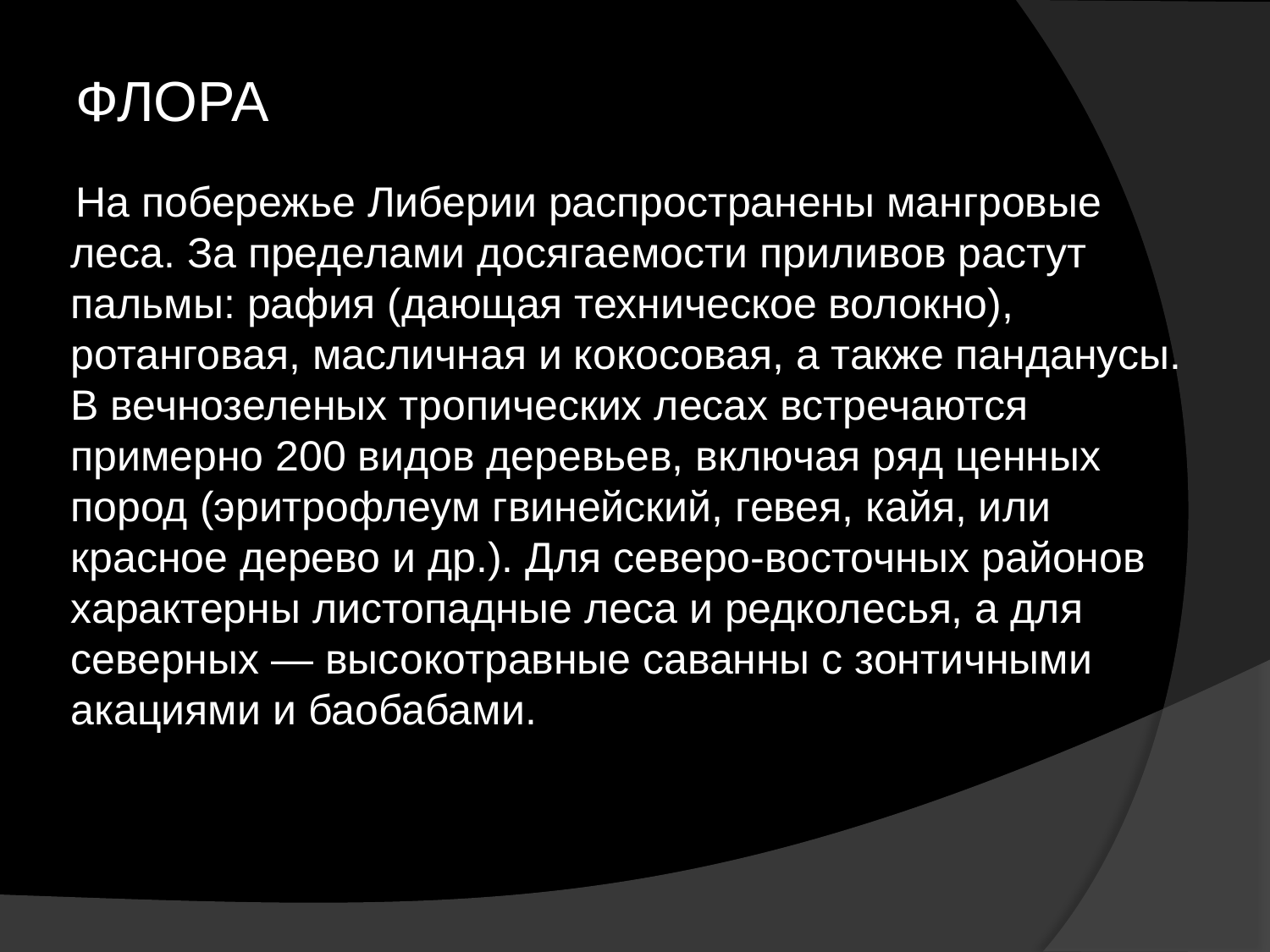

# ФЛОРА
      На побережье Либерии распространены мангровые леса. За пределами досягаемости приливов растут пальмы: рафия (дающая техническое волокно), ротанговая, масличная и кокосовая, а также панданусы. В вечнозеленых тропических лесах встречаются примерно 200 видов деревьев, включая ряд ценных пород (эритрофлеум гвинейский, гевея, кайя, или красное дерево и др.). Для северо-восточных районов характерны листопадные леса и редколесья, а для северных — высокотравные саванны с зонтичными акациями и баобабами.